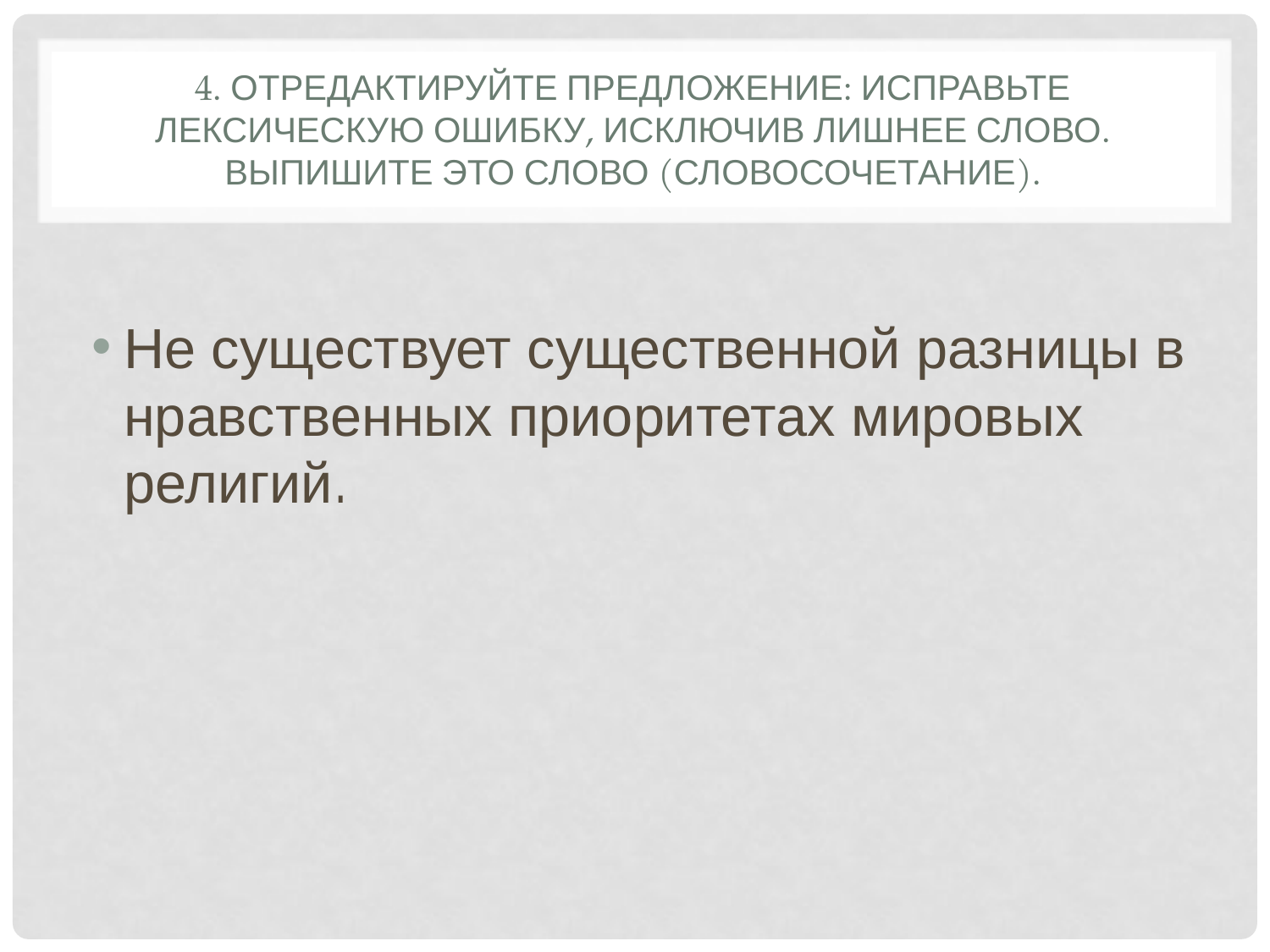

# 4. Отредактируйте предложение: исправьте лексическую ошибку, исключив лишнее слово. Выпишите это слово (словосочетание).

Не существует существенной разницы в нравственных приоритетах мировых религий.